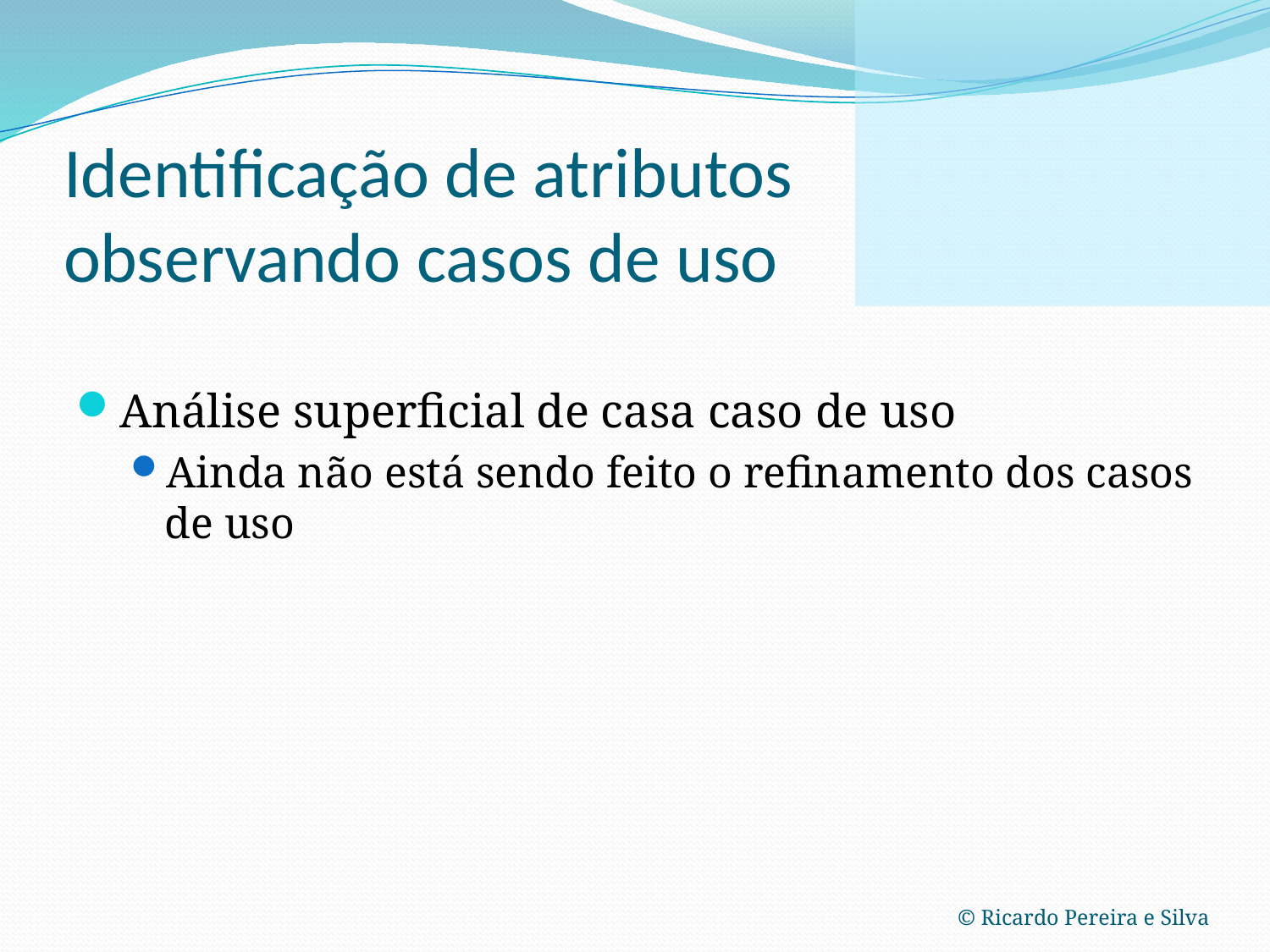

# Identificação de atributos observando casos de uso
Análise superficial de casa caso de uso
Ainda não está sendo feito o refinamento dos casos de uso
© Ricardo Pereira e Silva